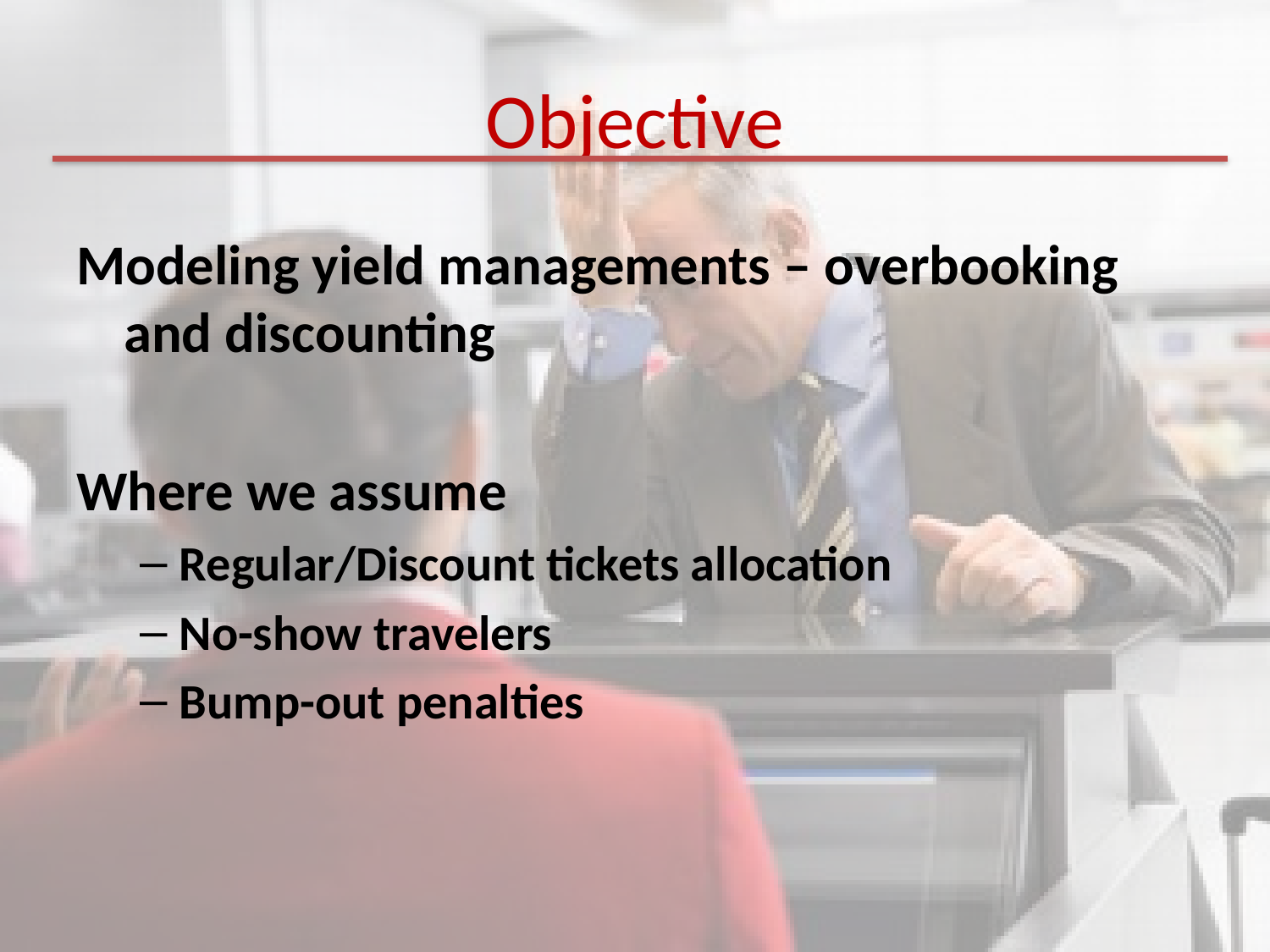

# Objective
Modeling yield managements – overbooking and discounting

Where we assume
Regular/Discount tickets allocation
No-show travelers
Bump-out penalties